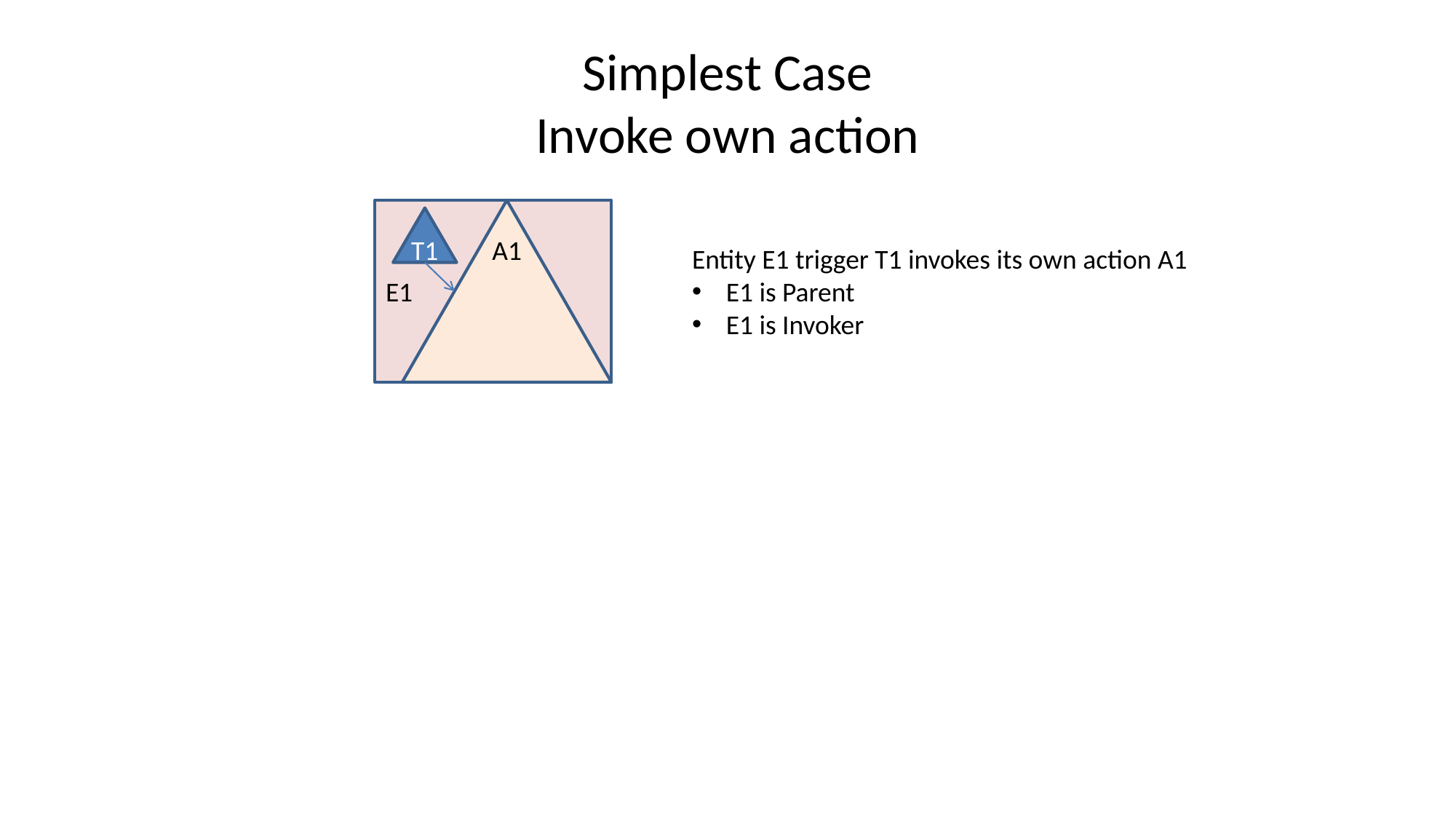

# Simplest Case Invoke own action
E1

T1
A1
Entity E1 trigger T1 invokes its own action A1
E1 is Parent
E1 is Invoker